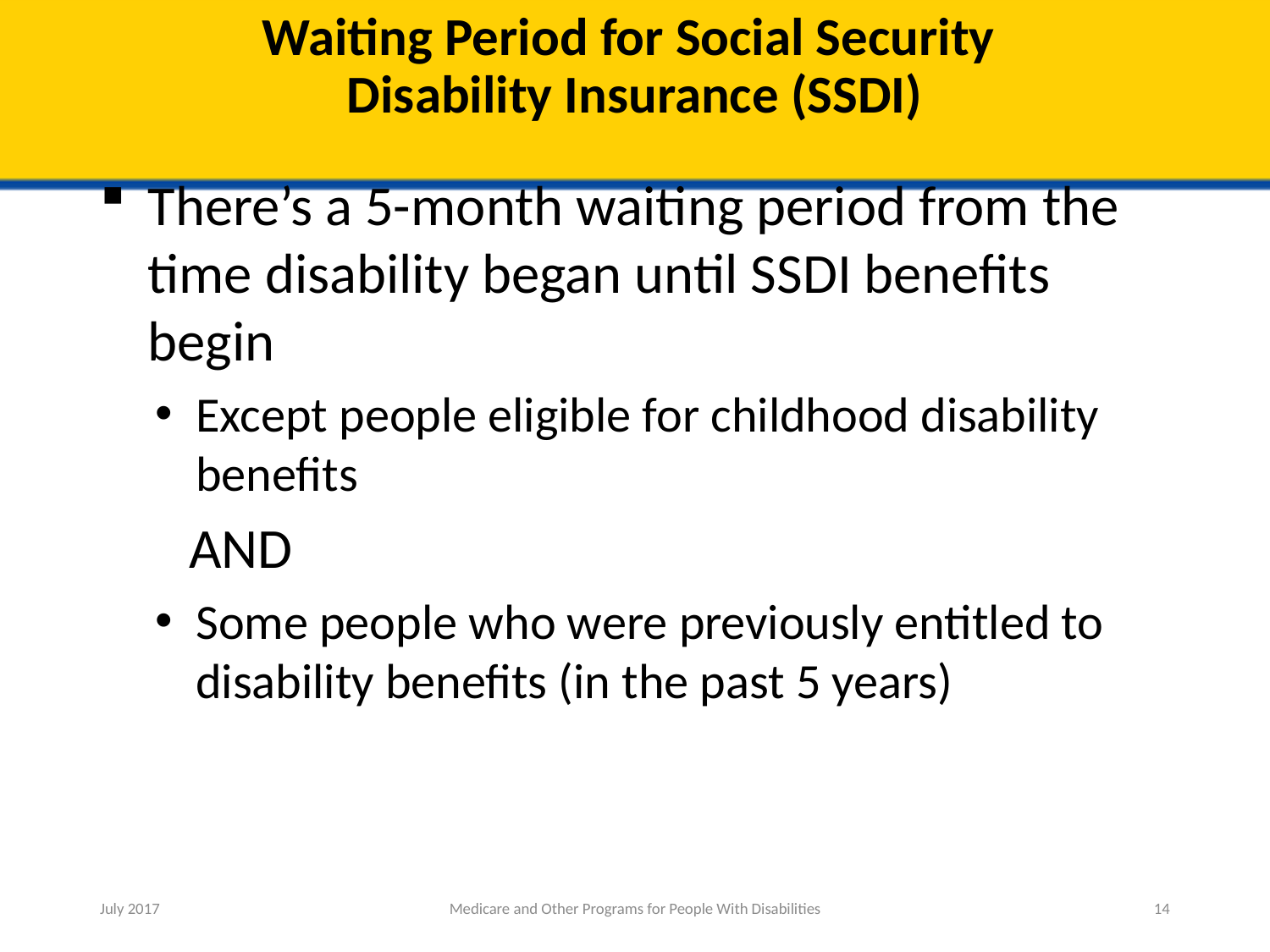

# Waiting Period for Social Security Disability Insurance (SSDI)
There’s a 5-month waiting period from the time disability began until SSDI benefits begin
Except people eligible for childhood disability benefits
       AND
Some people who were previously entitled to disability benefits (in the past 5 years)

July 2017
Medicare and Other Programs for People With Disabilities
14